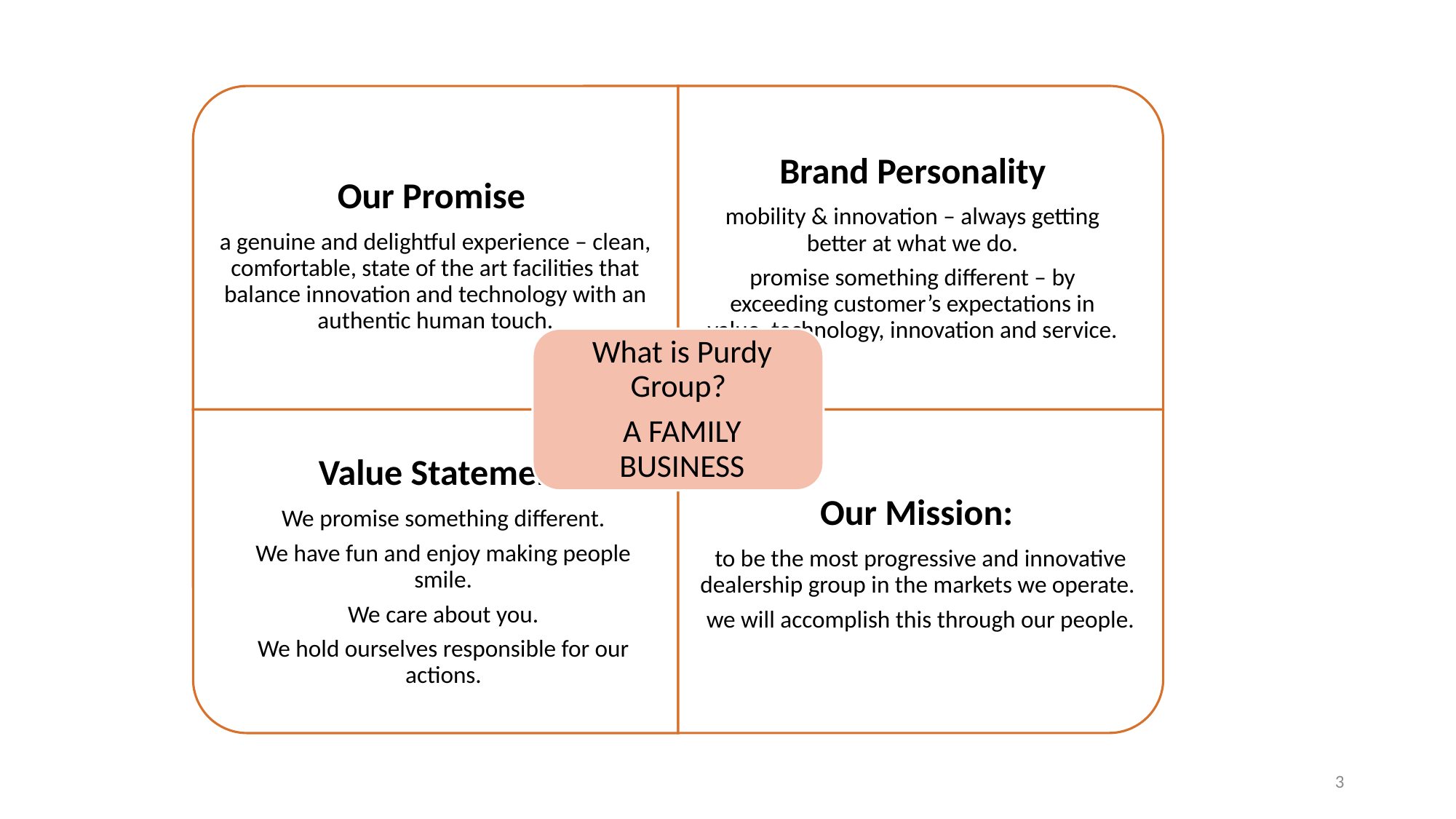

Our Promise
a genuine and delightful experience – clean, comfortable, state of the art facilities that balance innovation and technology with an authentic human touch.
Brand Personality
mobility & innovation – always getting better at what we do.
promise something different – by exceeding customer’s expectations in value, technology, innovation and service.
Value Statement
We promise something different.
We have fun and enjoy making people smile.
We care about you.
We hold ourselves responsible for our actions.
Our Mission:
to be the most progressive and innovative dealership group in the markets we operate.
we will accomplish this through our people.
What is Purdy Group?
A FAMILY BUSINESS
3